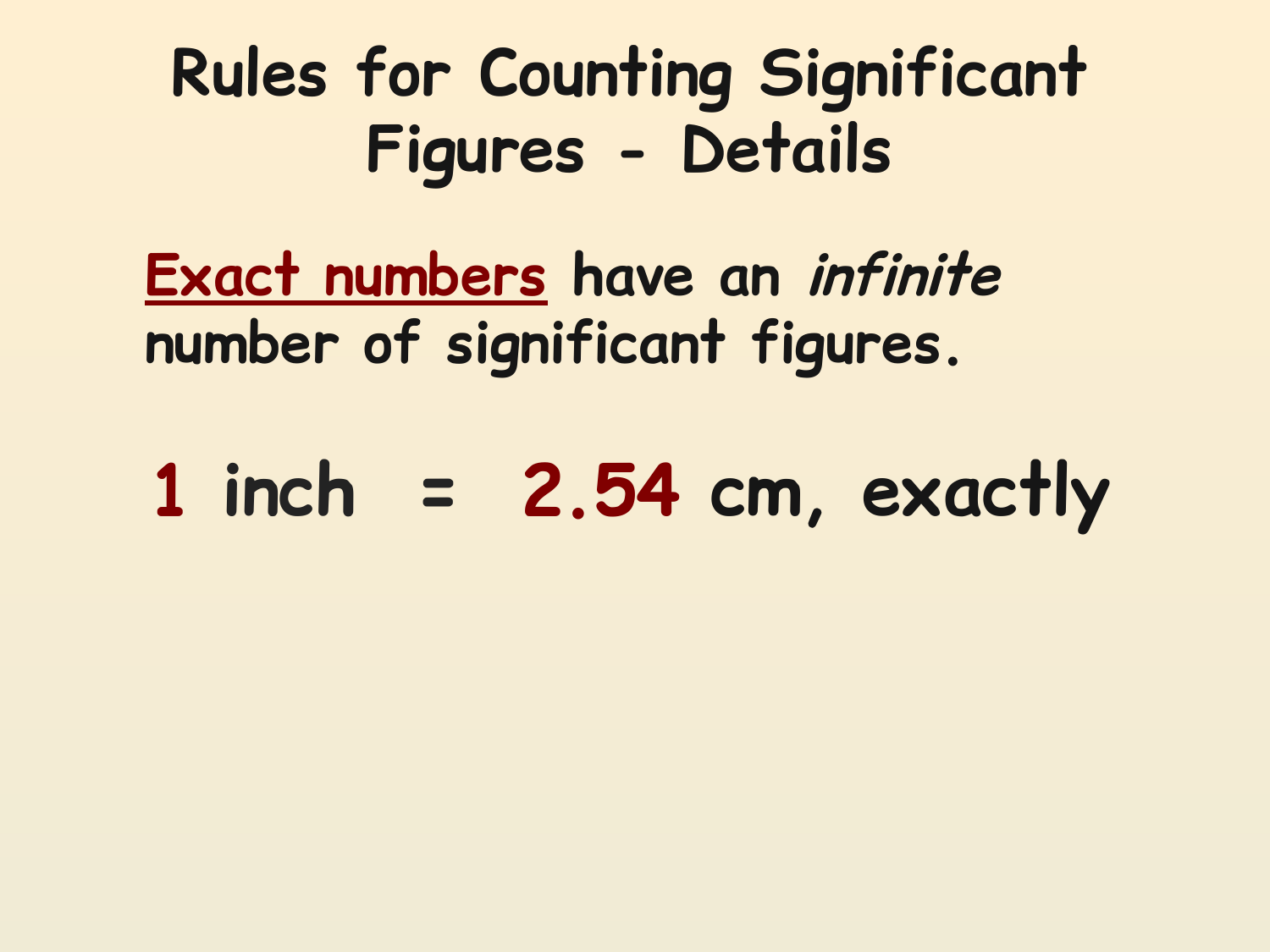

# Rules for Counting Significant Figures - Details
	Exact numbers have an infinite number of significant figures.
1 inch  =  2.54 cm, exactly